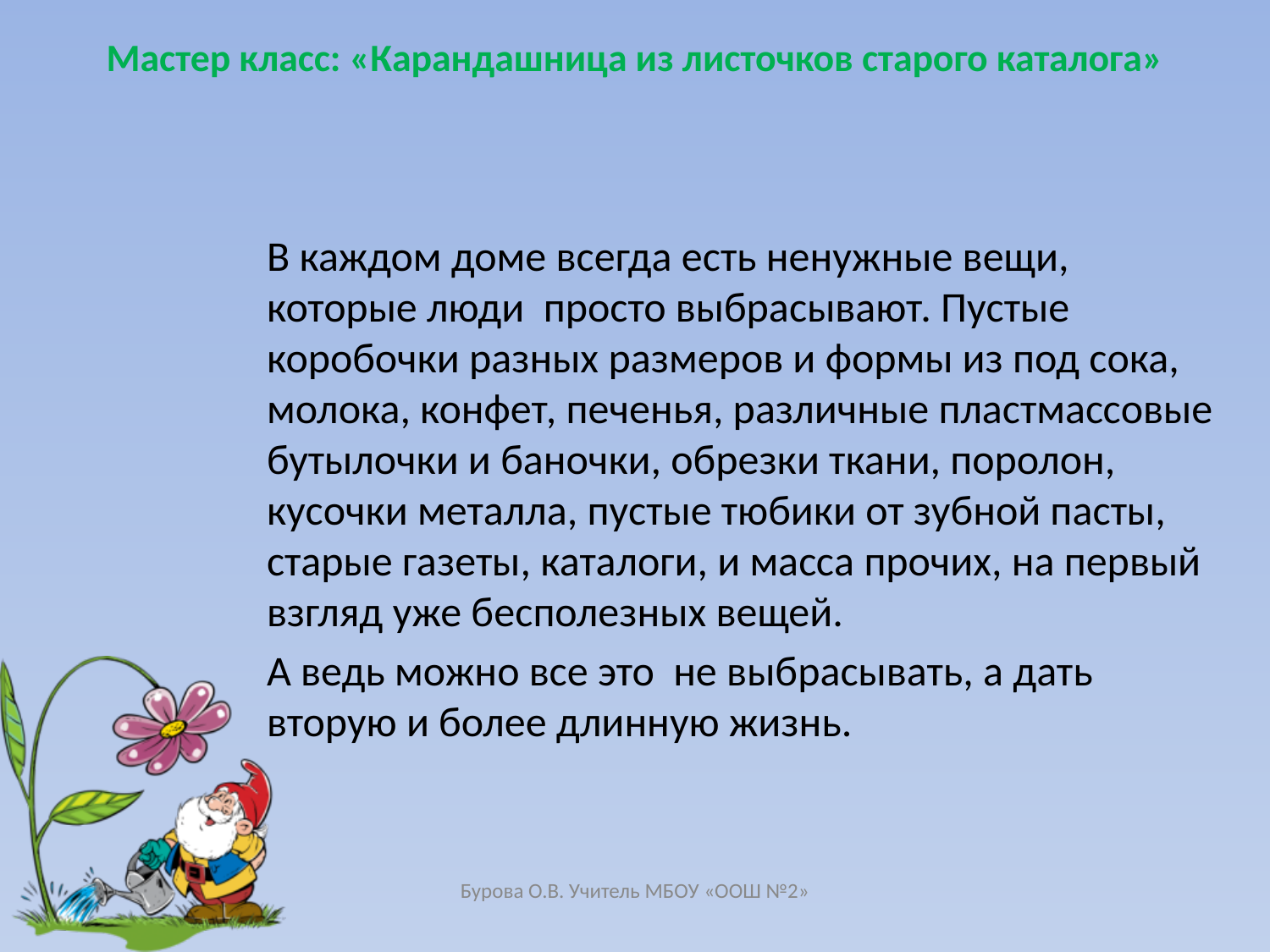

# Мастер класс: «Карандашница из листочков старого каталога»
В каждом доме всегда есть ненужные вещи, которые люди  просто выбрасывают. Пустые коробочки разных размеров и формы из под сока, молока, конфет, печенья, различные пластмассовые бутылочки и баночки, обрезки ткани, поролон, кусочки металла, пустые тюбики от зубной пасты, старые газеты, каталоги, и масса прочих, на первый взгляд уже бесполезных вещей.
А ведь можно все это  не выбрасывать, а дать вторую и более длинную жизнь.

Бурова О.В. Учитель МБОУ «ООШ №2»